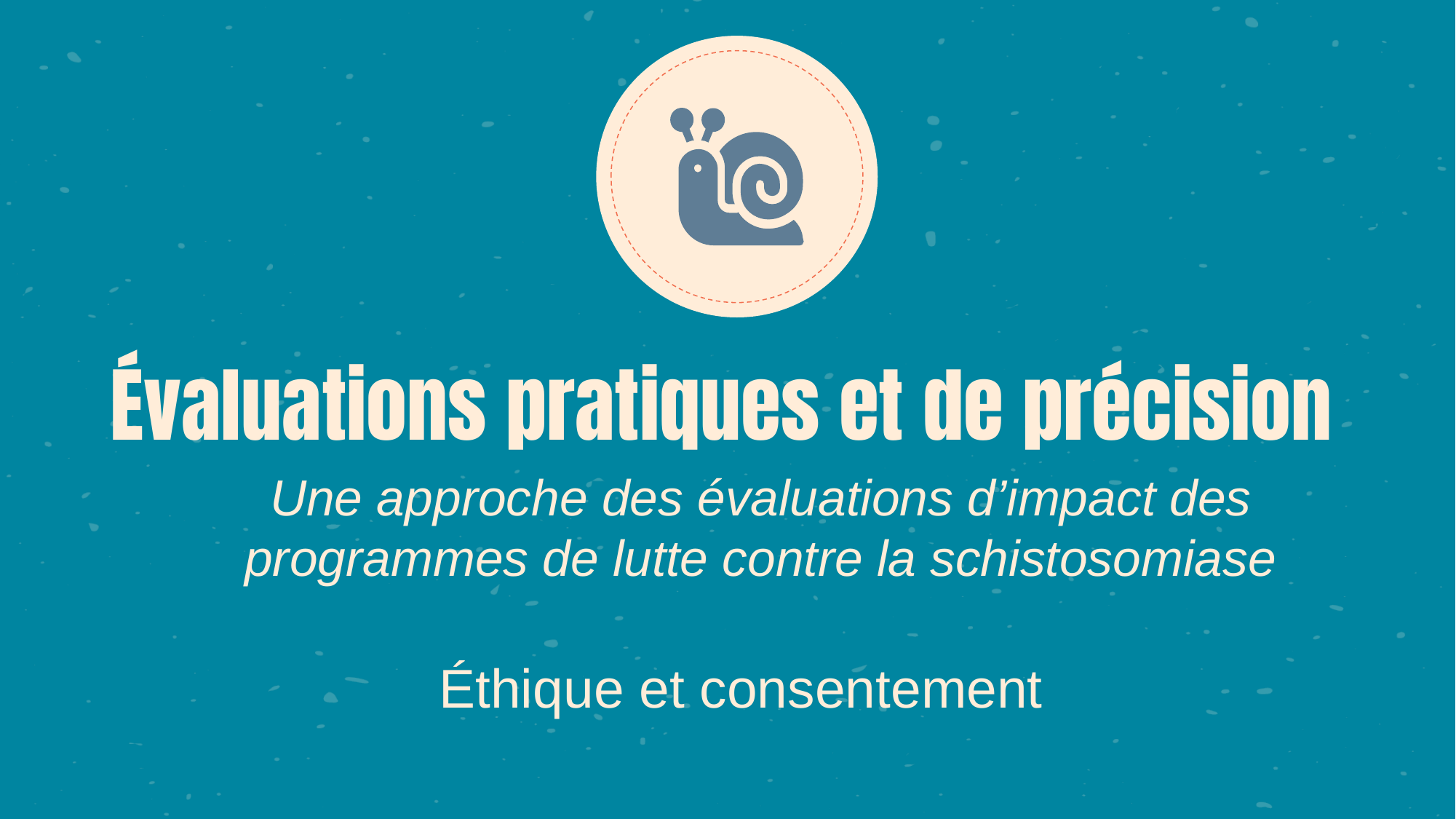

# Évaluations pratiques et de précision
Une approche des évaluations d’impact des programmes de lutte contre la schistosomiase
Éthique et consentement